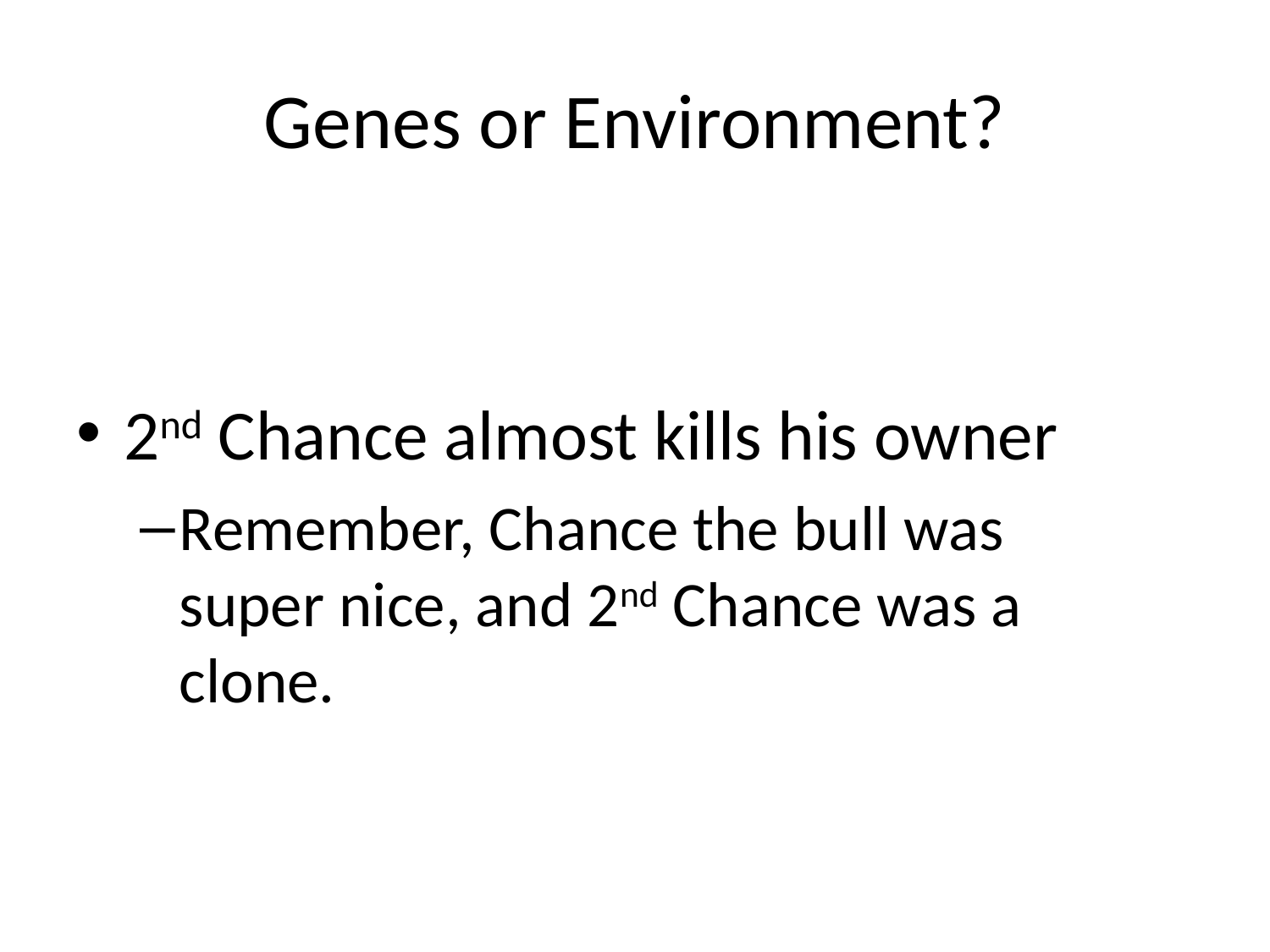

# Genes or Environment?

2nd Chance almost kills his owner
Remember, Chance the bull was super nice, and 2nd Chance was a clone.